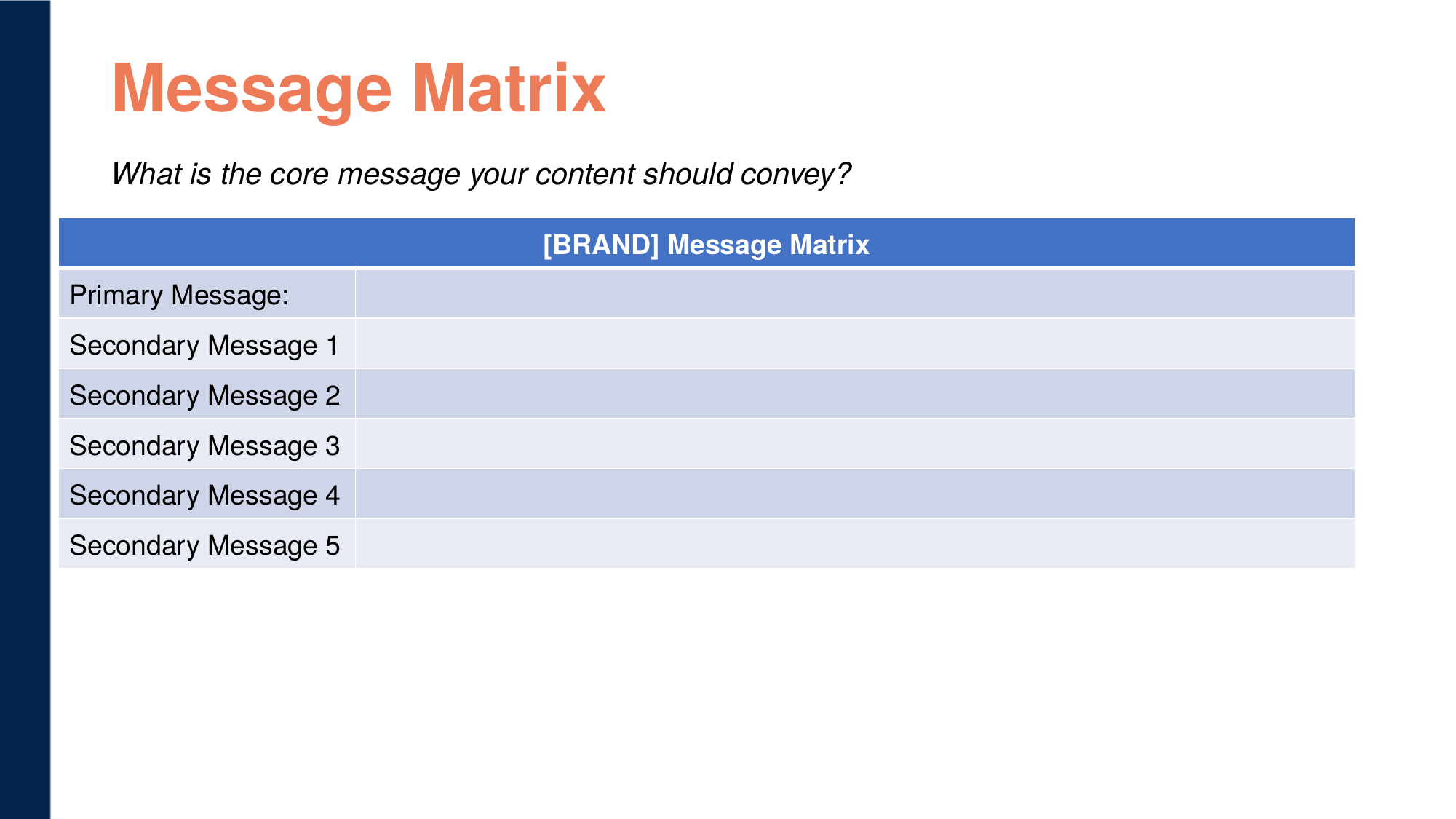

# Message Matrix What is the core message your content should convey?
| [BRAND] Message Matrix |  |
| --- | --- |
| Primary Message: |  |
| Secondary Message 1 |  |
| Secondary Message 2 |  |
| Secondary Message 3 |  |
| Secondary Message 4 |  |
| Secondary Message 5 |  |